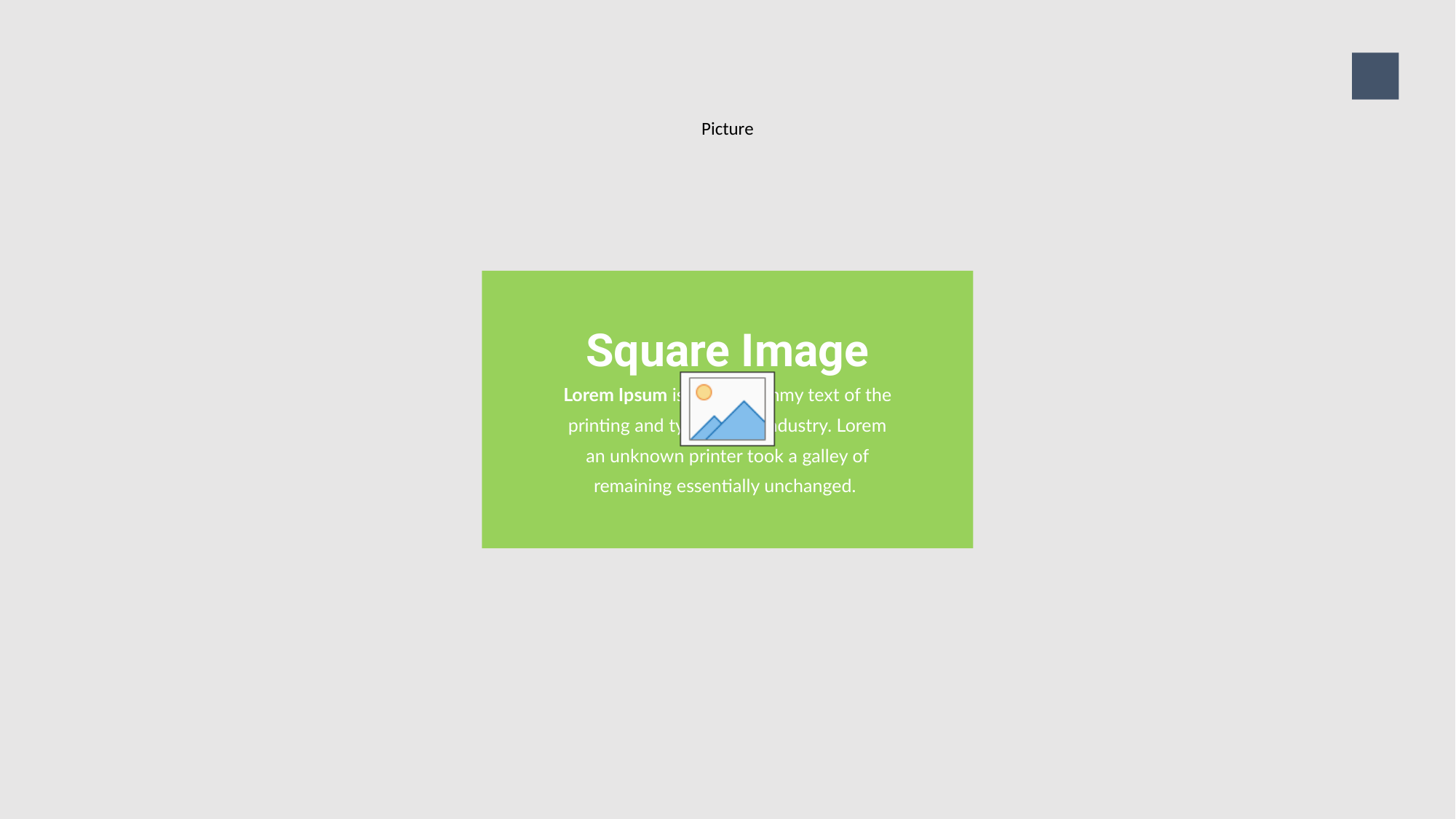

22

Square Image
Lorem Ipsum is simply dummy text of the printing and typesetting industry. Lorem an unknown printer took a galley of remaining essentially unchanged.